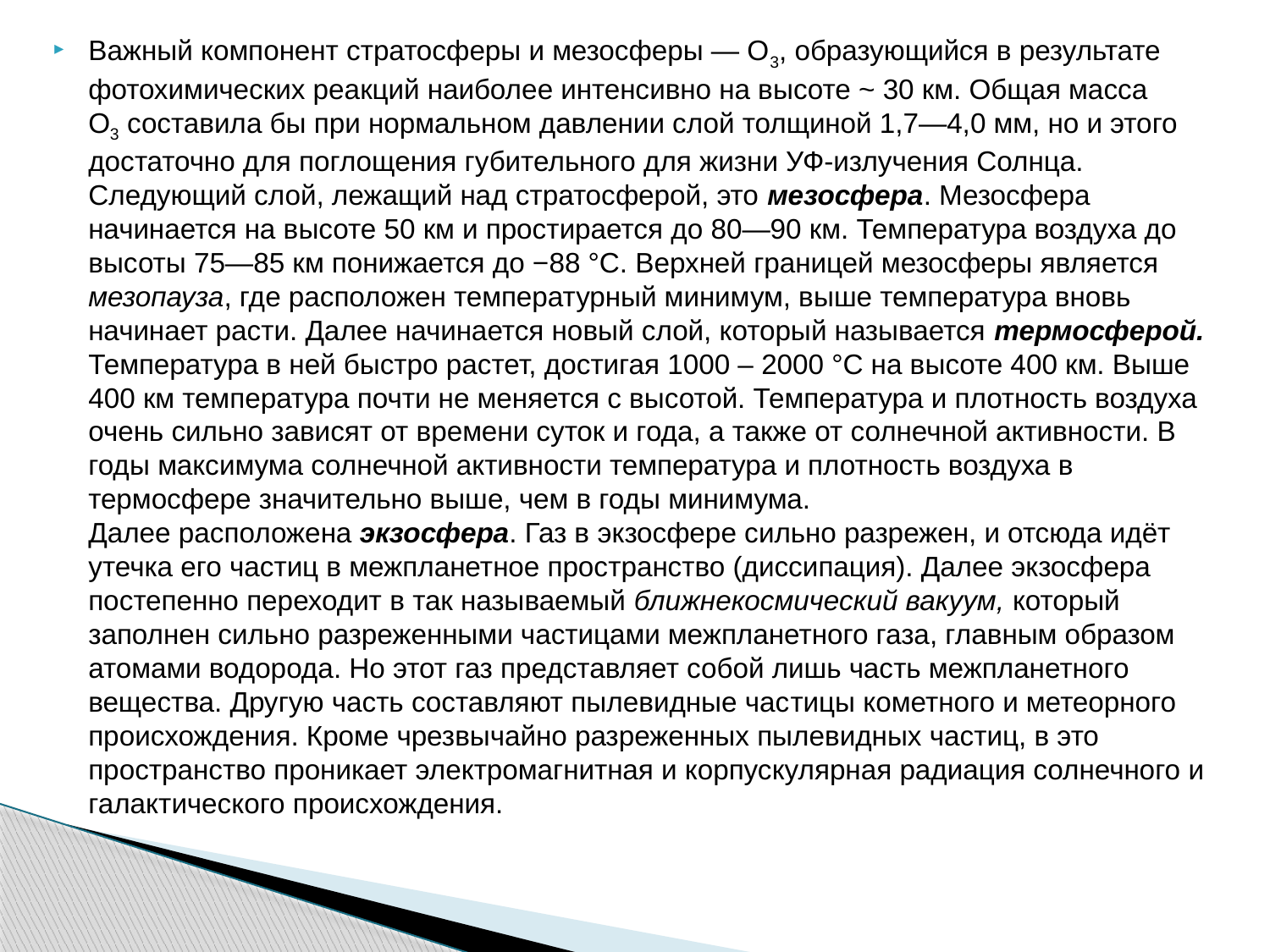

Важный компонент стратосферы и мезосферы — О3, образующийся в результате фотохимических реакций наиболее интенсивно на высоте ~ 30 км. Общая масса О3 составила бы при нормальном давлении слой толщиной 1,7—4,0 мм, но и этого достаточно для поглощения губительного для жизни УФ-излучения Солнца.
Следующий слой, лежащий над стратосферой, это мезосфера. Мезосфера начинается на высоте 50 км и простирается до 80—90 км. Температура воздуха до высоты 75—85 км понижается до −88 °С. Верхней границей мезосферы является мезопауза, где расположен температурный минимум, выше температура вновь начинает расти. Далее начинается новый слой, который называется термосферой. Температура в ней быстро растет, достигая 1000 – 2000 °С на высоте 400 км. Выше 400 км температура почти не меняется с высотой. Температура и плотность воздуха очень сильно зависят от времени суток и года, а также от солнечной активности. В годы максимума солнечной активности температура и плотность воздуха в термосфере значительно выше, чем в годы минимума. 
Далее расположена экзосфера. Газ в экзосфере сильно разрежен, и отсюда идёт утечка его частиц в межпланетное пространство (диссипация). Далее экзосфера постепенно переходит в так называемый ближнекосмический вакуум, который заполнен сильно разреженными частицами межпланетного газа, главным образом атомами водорода. Но этот газ представляет собой лишь часть межпланетного вещества. Другую часть составляют пылевидные час­тицы кометного и метеорного происхождения. Кроме чрезвычайно разреженных пылевидных частиц, в это пространство проникает электромагнитная и корпускулярная радиация солнечного и галактического происхождения.